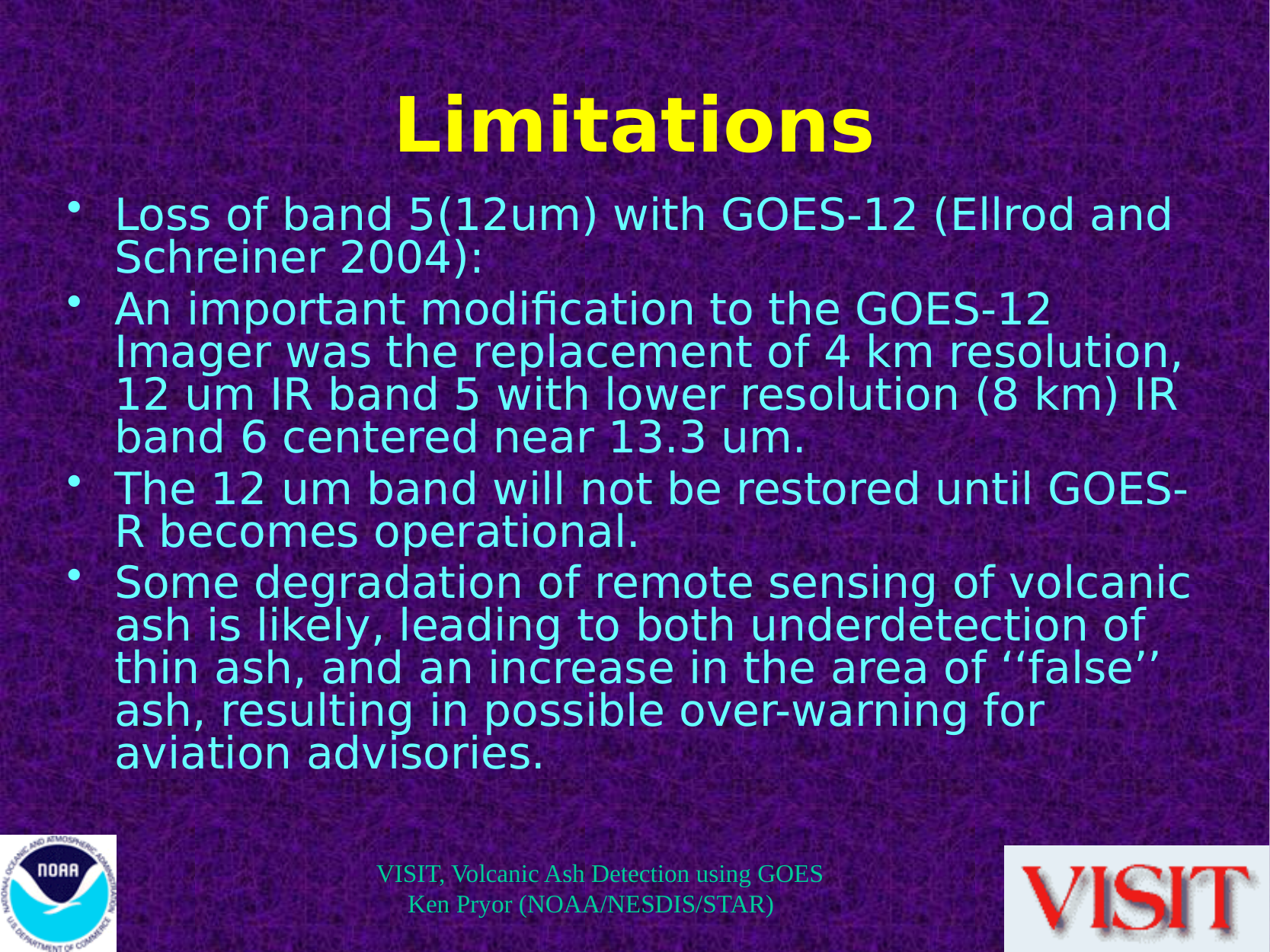

# Limitations
Loss of band 5(12um) with GOES-12 (Ellrod and Schreiner 2004):
An important modification to the GOES-12 Imager was the replacement of 4 km resolution, 12 um IR band 5 with lower resolution (8 km) IR band 6 centered near 13.3 um.
The 12 um band will not be restored until GOES-R becomes operational.
Some degradation of remote sensing of volcanic ash is likely, leading to both underdetection of thin ash, and an increase in the area of ‘‘false’’ ash, resulting in possible over-warning for aviation advisories.